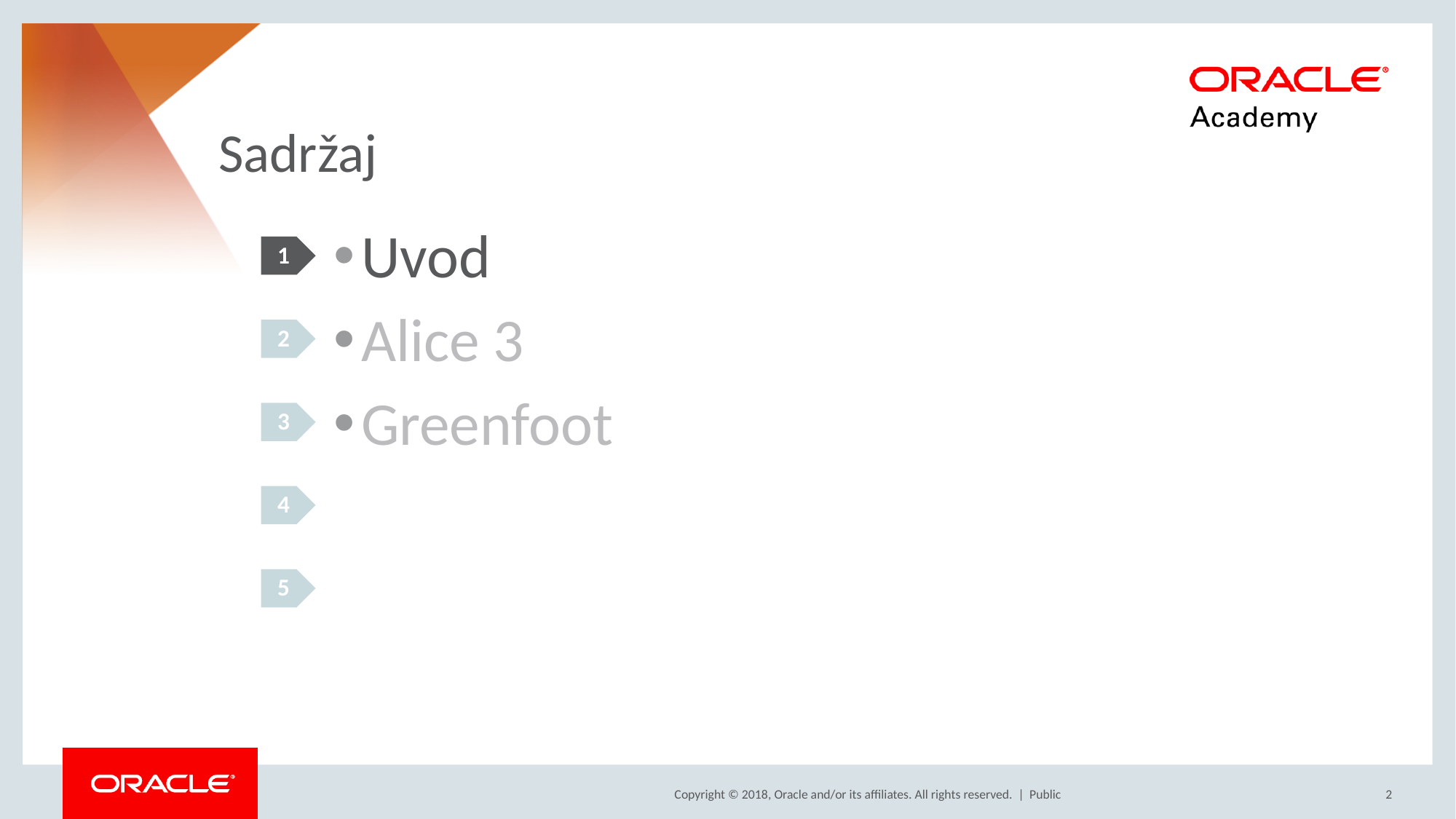

# Sadržaj
Uvod
Alice 3
Greenfoot
1
2
3
4
5
Public
2